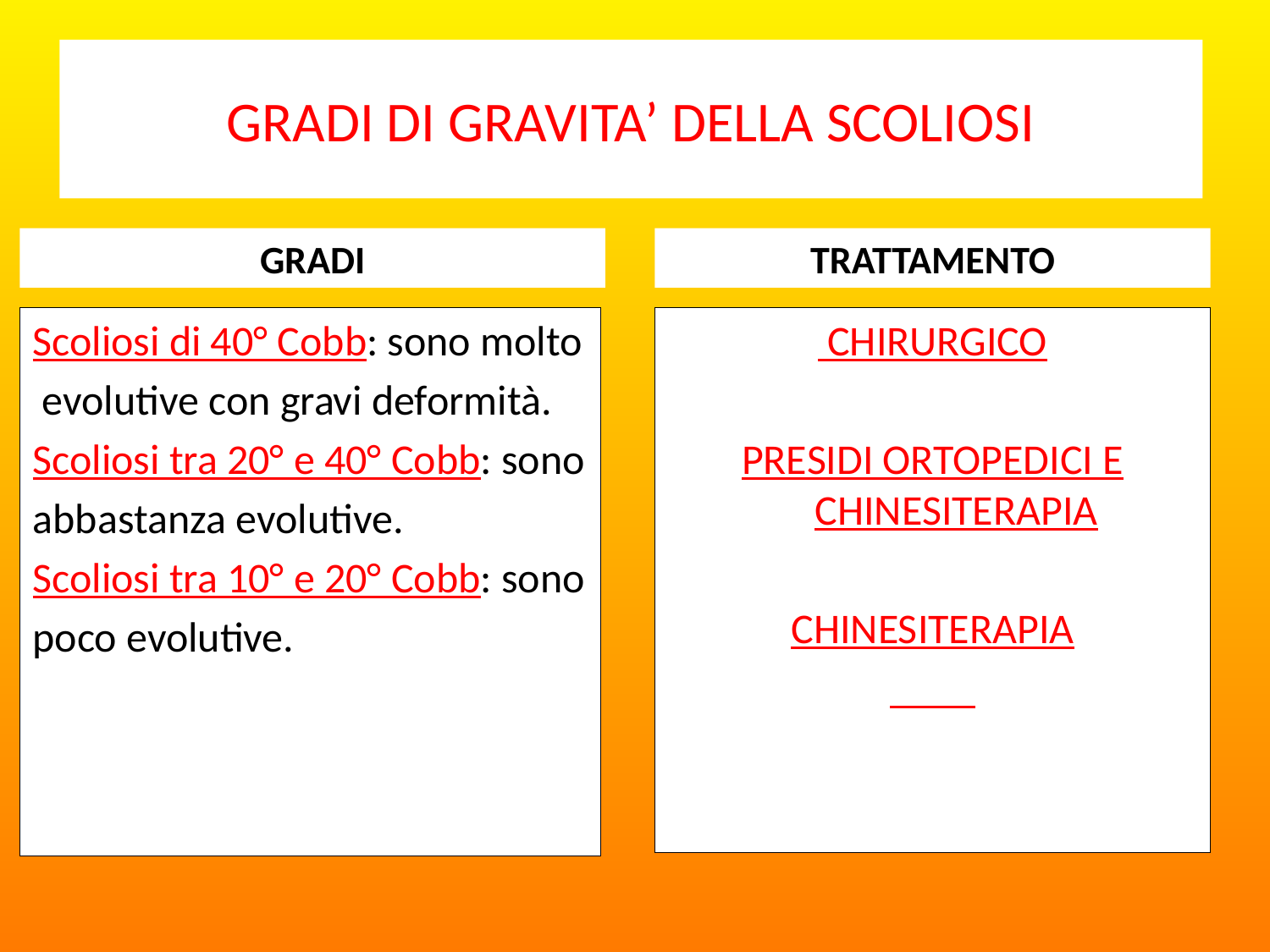

# GRADI DI GRAVITA’ DELLA SCOLIOSI
GRADI
TRATTAMENTO
Scoliosi di 40° Cobb: sono molto
 evolutive con gravi deformità.
Scoliosi tra 20° e 40° Cobb: sono
abbastanza evolutive.
Scoliosi tra 10° e 20° Cobb: sono
poco evolutive.
 CHIRURGICO

PRESIDI ORTOPEDICI E CHINESITERAPIA

CHINESITERAPIA